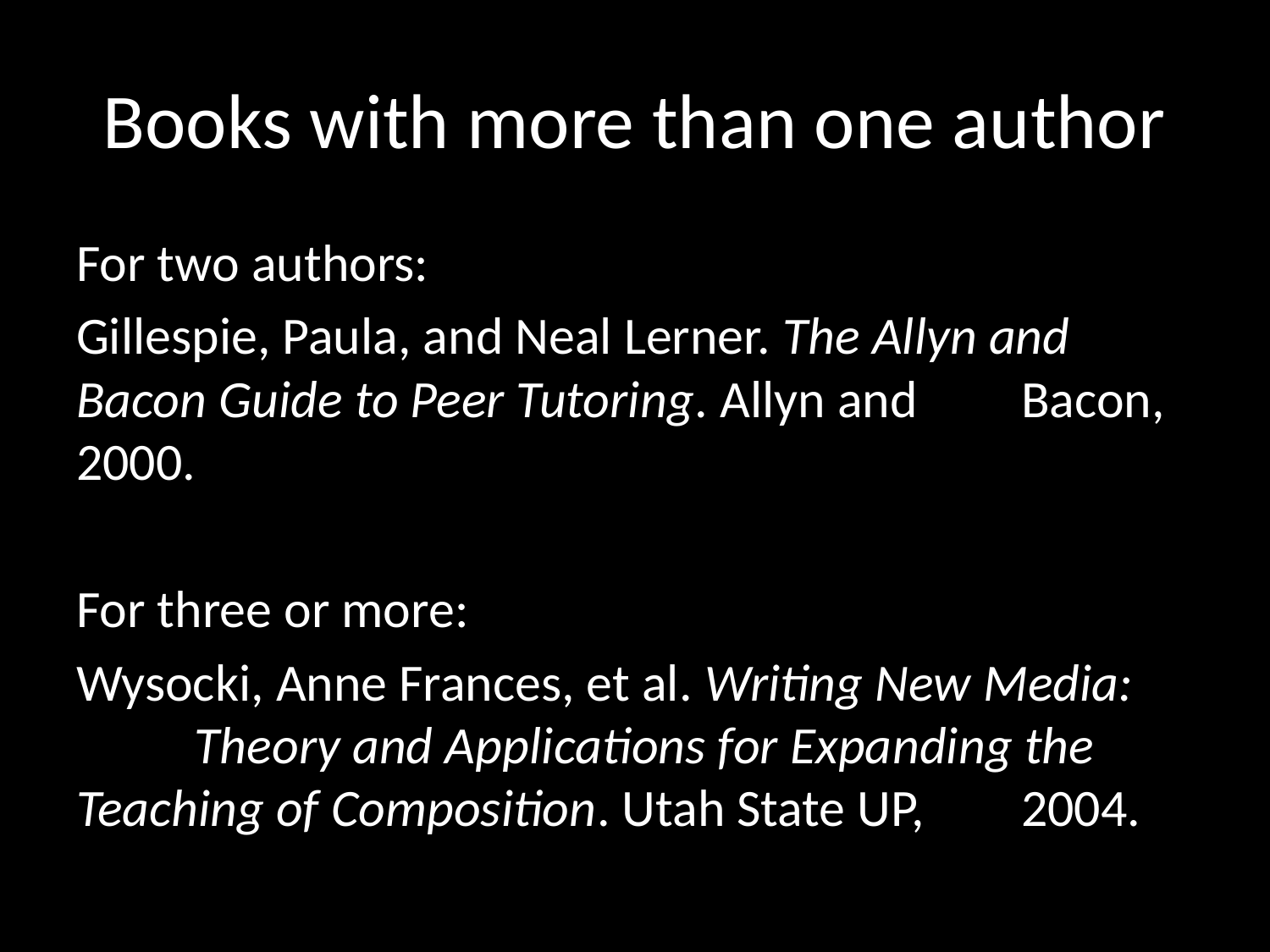

# Books with more than one author
For two authors:
Gillespie, Paula, and Neal Lerner. The Allyn and 	Bacon Guide to Peer Tutoring. Allyn and 	Bacon, 2000.

For three or more:
Wysocki, Anne Frances, et al. Writing New Media: 	Theory and Applications for Expanding the 	Teaching of Composition. Utah State UP, 	2004.